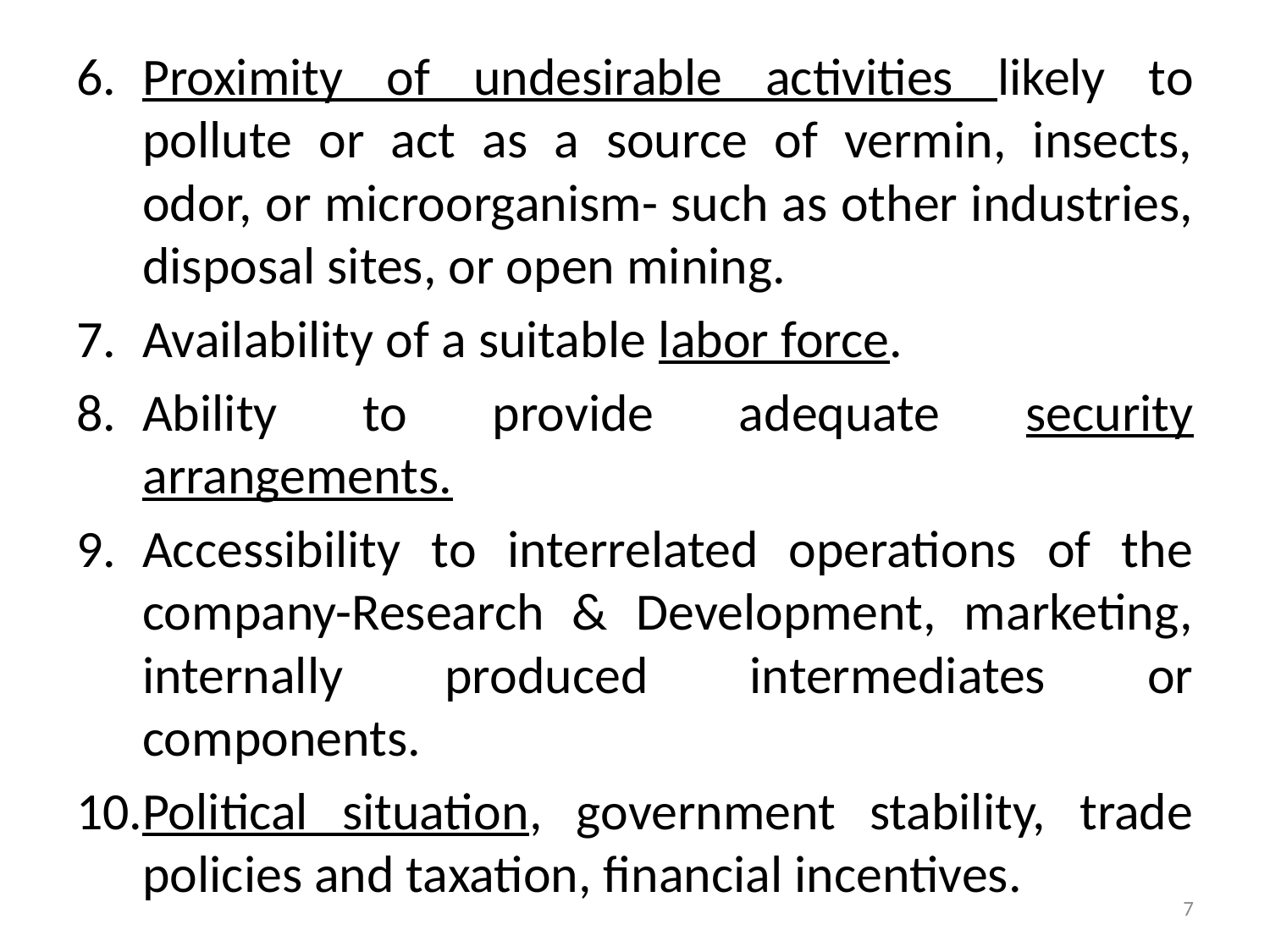

Proximity of undesirable activities likely to pollute or act as a source of vermin, insects, odor, or microorganism- such as other industries, disposal sites, or open mining.
Availability of a suitable labor force.
Ability to provide adequate security arrangements.
Accessibility to interrelated operations of the company-Research & Development, marketing, internally produced intermediates or components.
Political situation, government stability, trade policies and taxation, financial incentives.

7